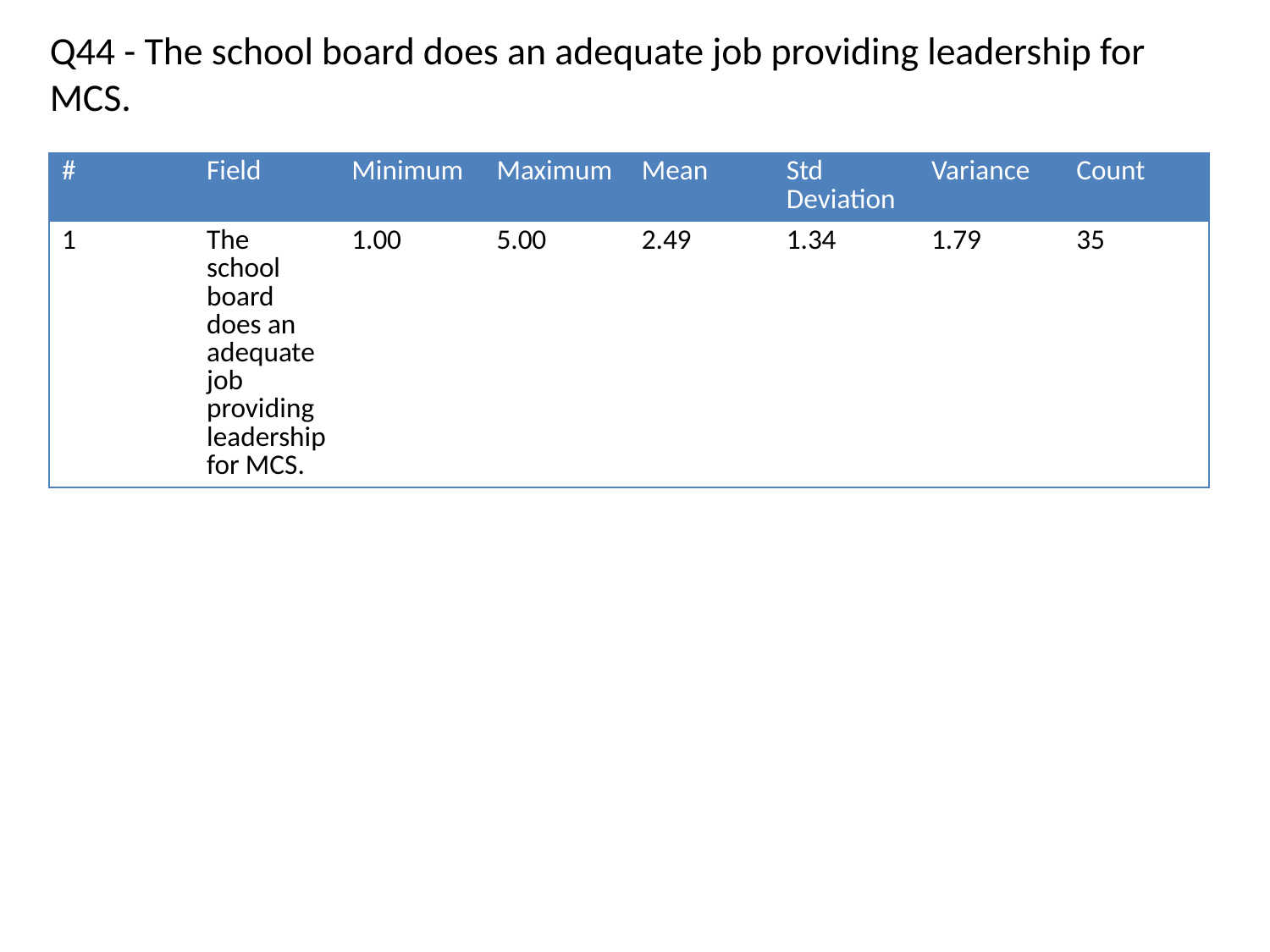

Q44 - The school board does an adequate job providing leadership for MCS.
| # | Field | Minimum | Maximum | Mean | Std Deviation | Variance | Count |
| --- | --- | --- | --- | --- | --- | --- | --- |
| 1 | The school board does an adequate job providing leadership for MCS. | 1.00 | 5.00 | 2.49 | 1.34 | 1.79 | 35 |